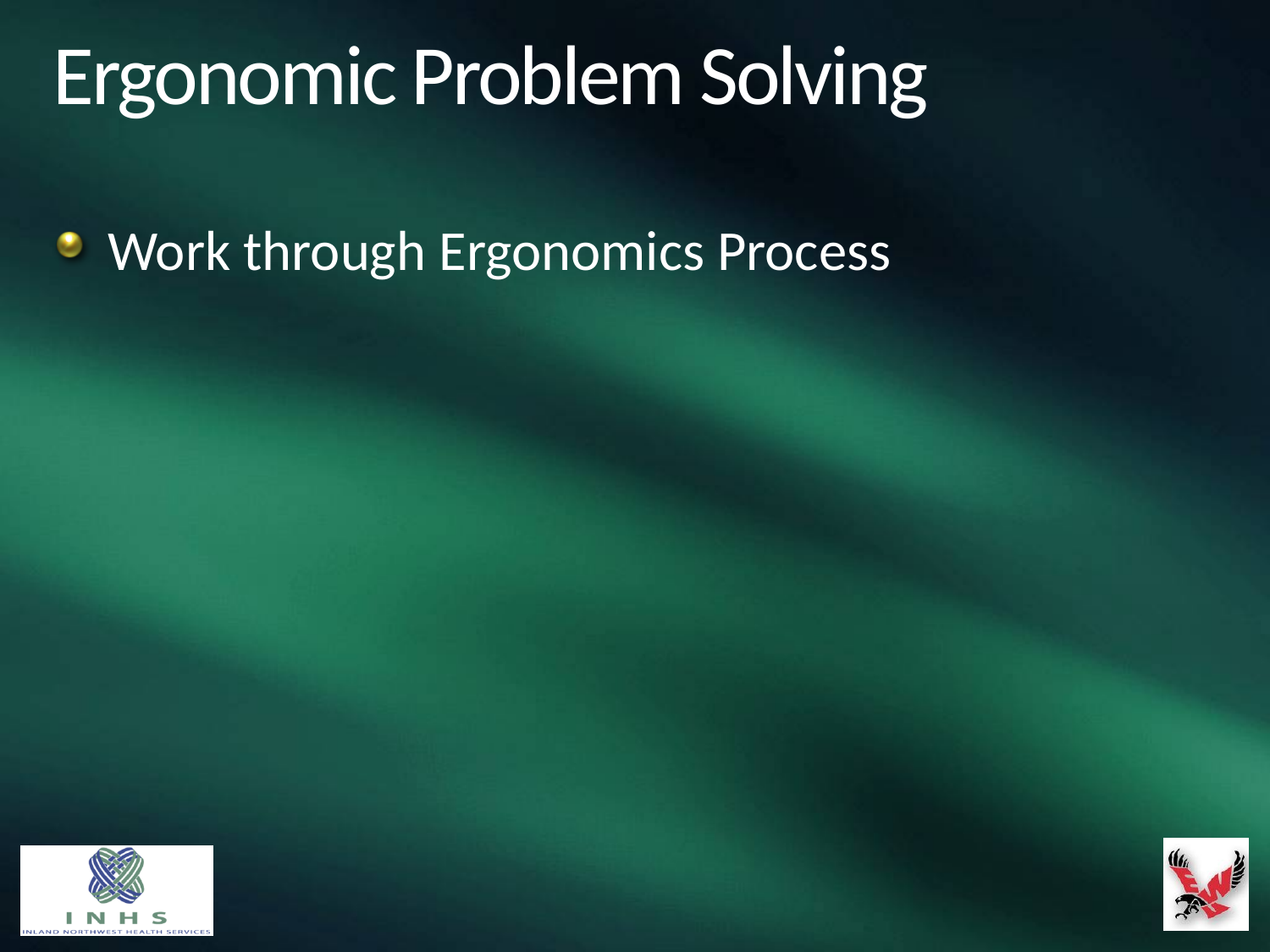

# Ergonomic Problem Solving
Work through Ergonomics Process